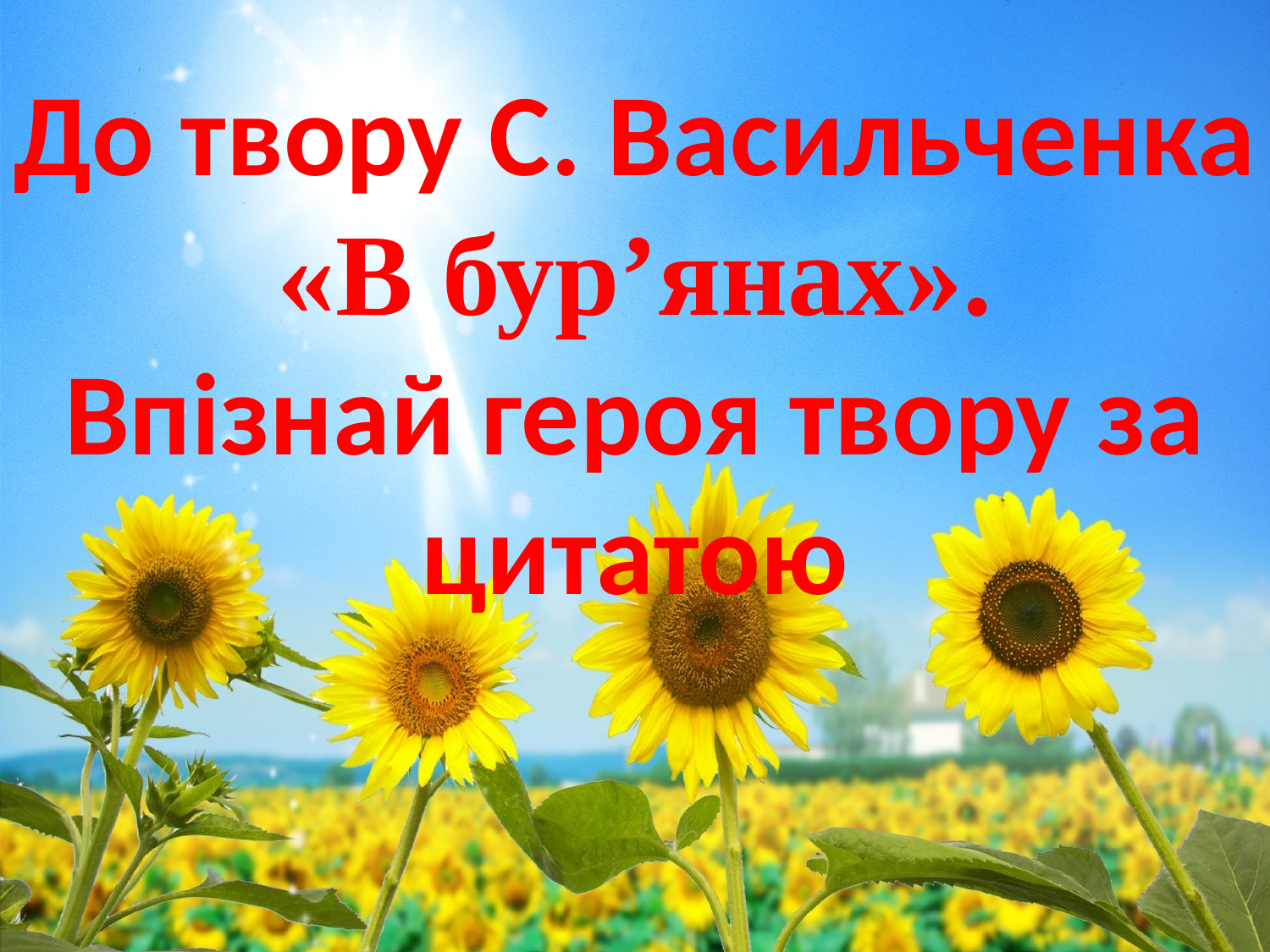

До твору С. Васильченка «В бур’янах».
Впізнай героя твору за цитатою